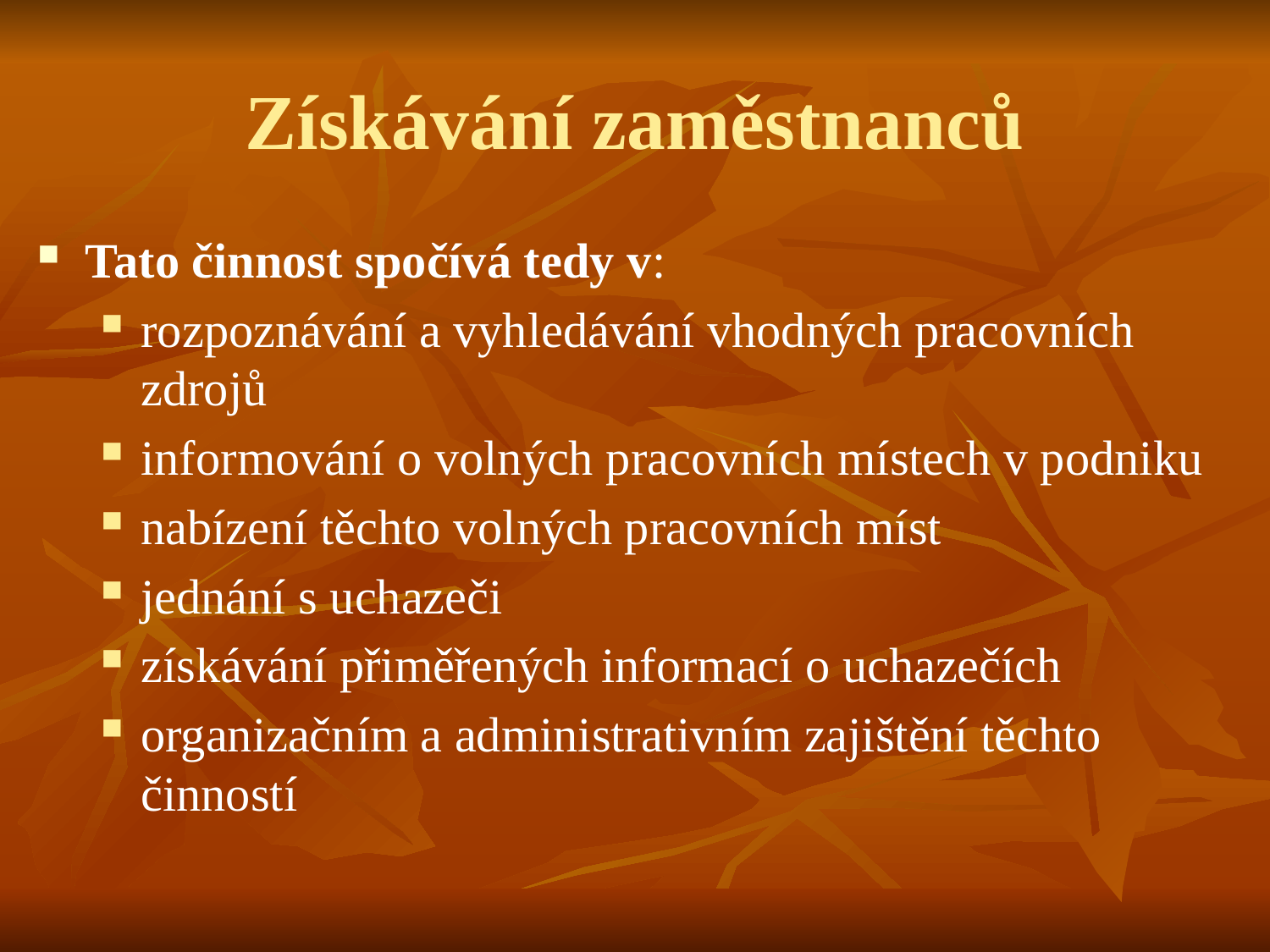

# Získávání zaměstnanců
Tato činnost spočívá tedy v:
rozpoznávání a vyhledávání vhodných pracovních zdrojů
informování o volných pracovních místech v podniku
nabízení těchto volných pracovních míst
jednání s uchazeči
získávání přiměřených informací o uchazečích
organizačním a administrativním zajištění těchto činností